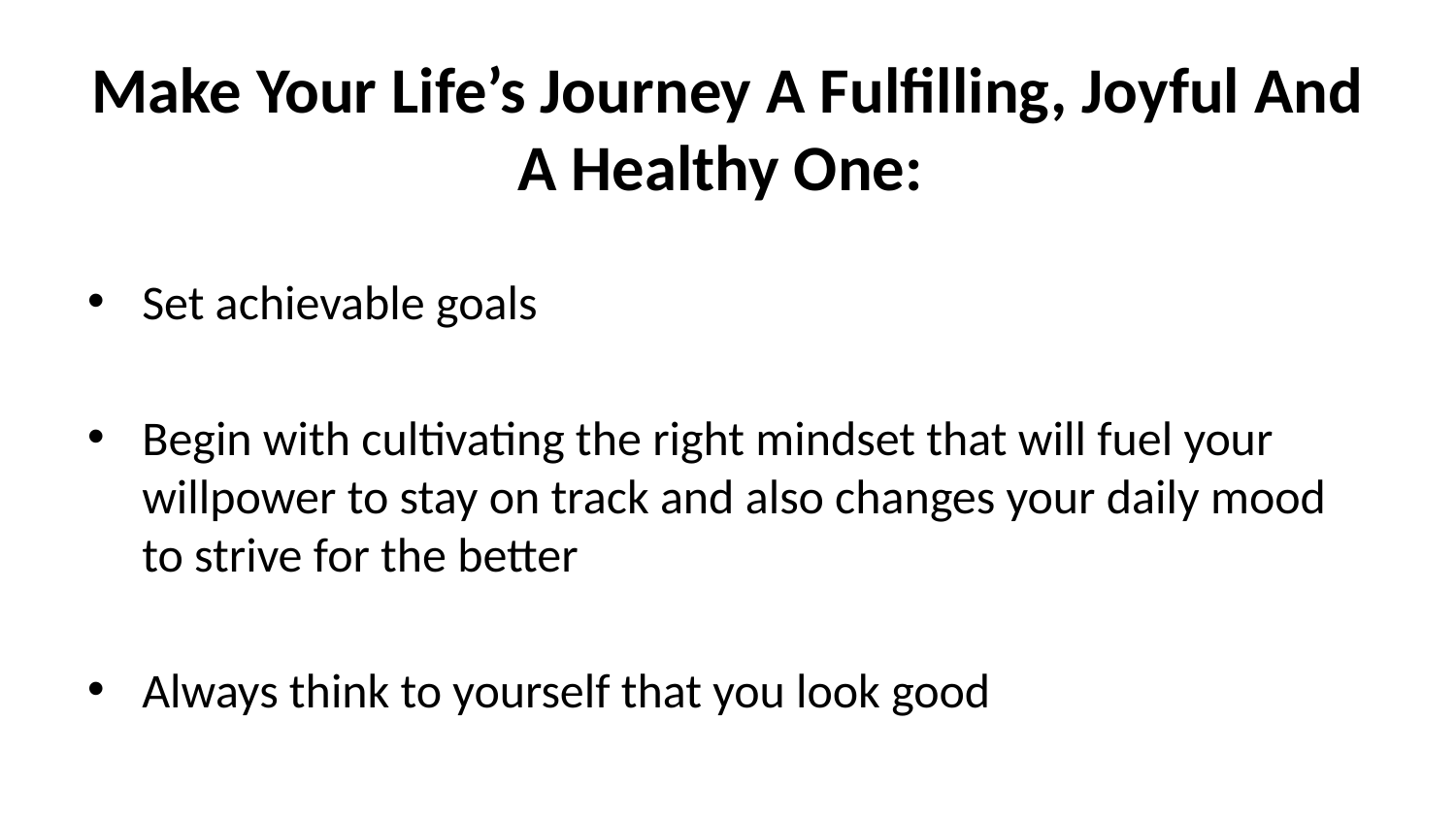

# Make Your Life’s Journey A Fulfilling, Joyful And A Healthy One:
Set achievable goals

Begin with cultivating the right mindset that will fuel your willpower to stay on track and also changes your daily mood to strive for the better

Always think to yourself that you look good